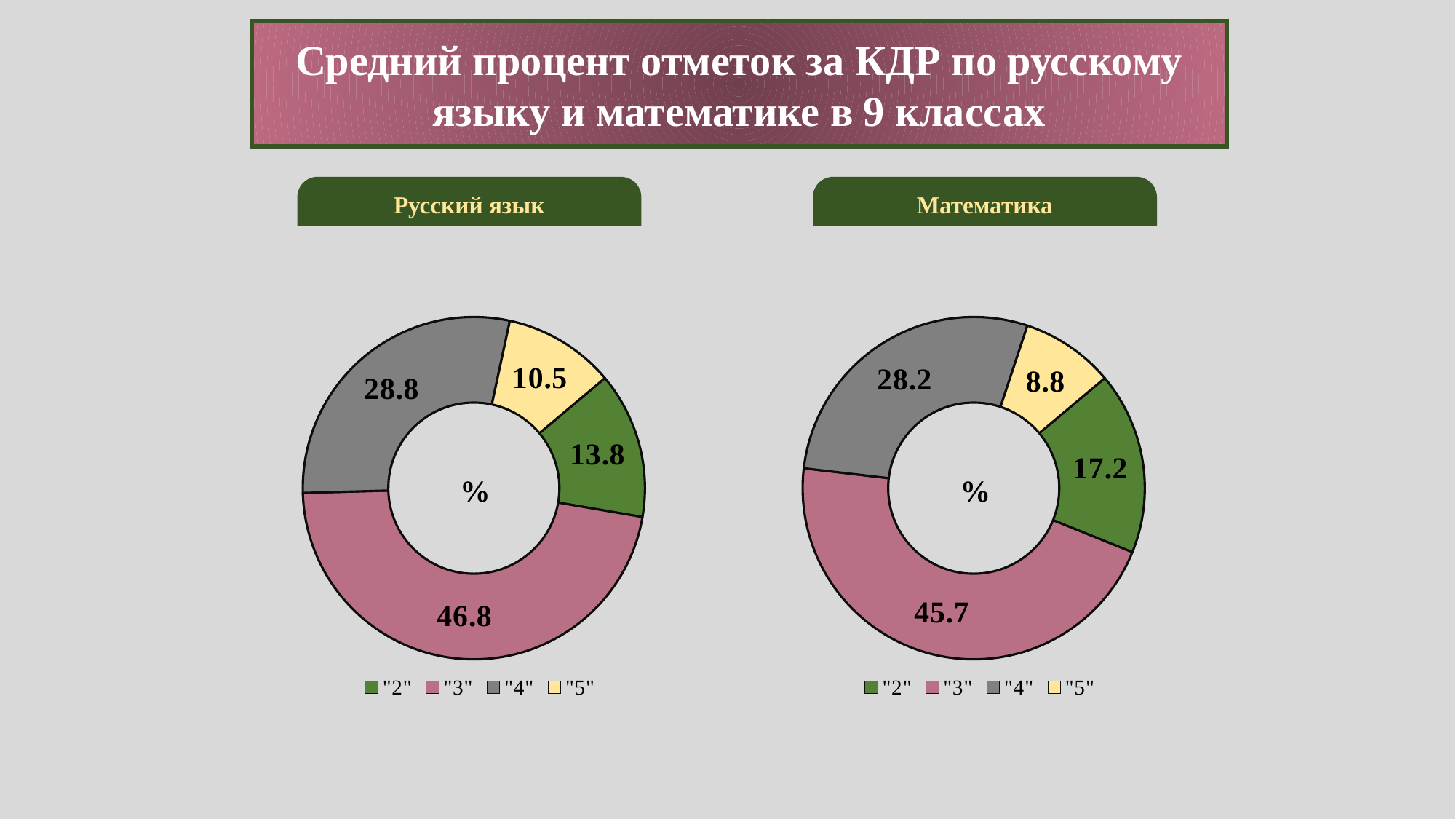

Средний процент отметок за КДР по русскому языку и математике в 9 классах
Русский язык
Математика

### Chart:

| Category | % |
|---|---|
| "2" | 13.8 |
| "3" | 46.8 |
| "4" | 28.8 |
| "5" | 10.5 |

### Chart:

| Category | % |
|---|---|
| "2" | 17.2 |
| "3" | 45.7 |
| "4" | 28.2 |
| "5" | 8.8 |